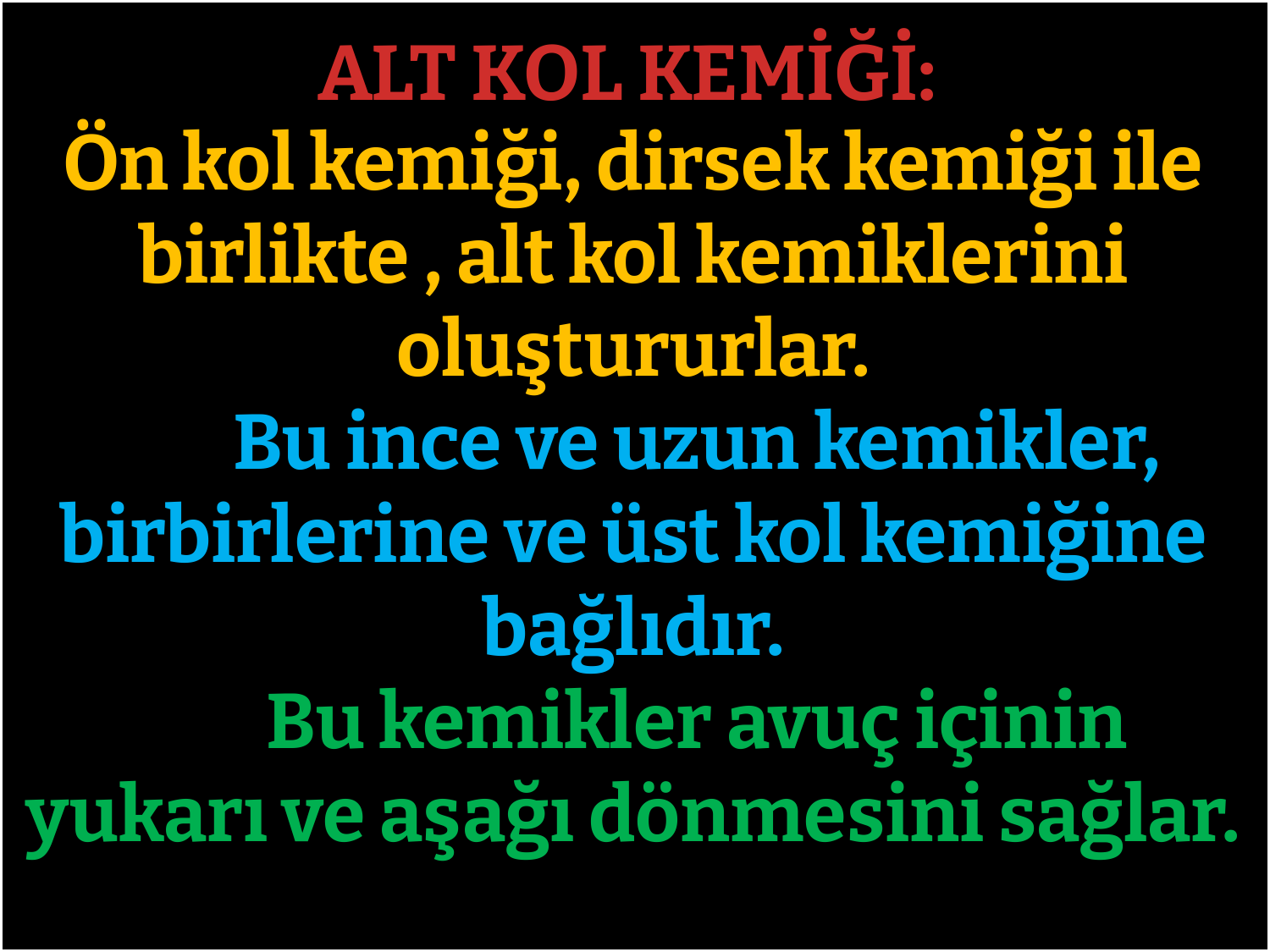

ALT KOL KEMİĞİ:
#
Ön kol kemiği, dirsek kemiği ile birlikte , alt kol kemiklerini oluştururlar.
	Bu ince ve uzun kemikler, birbirlerine ve üst kol kemiğine bağlıdır.
	Bu kemikler avuç içinin yukarı ve aşağı dönmesini sağlar.